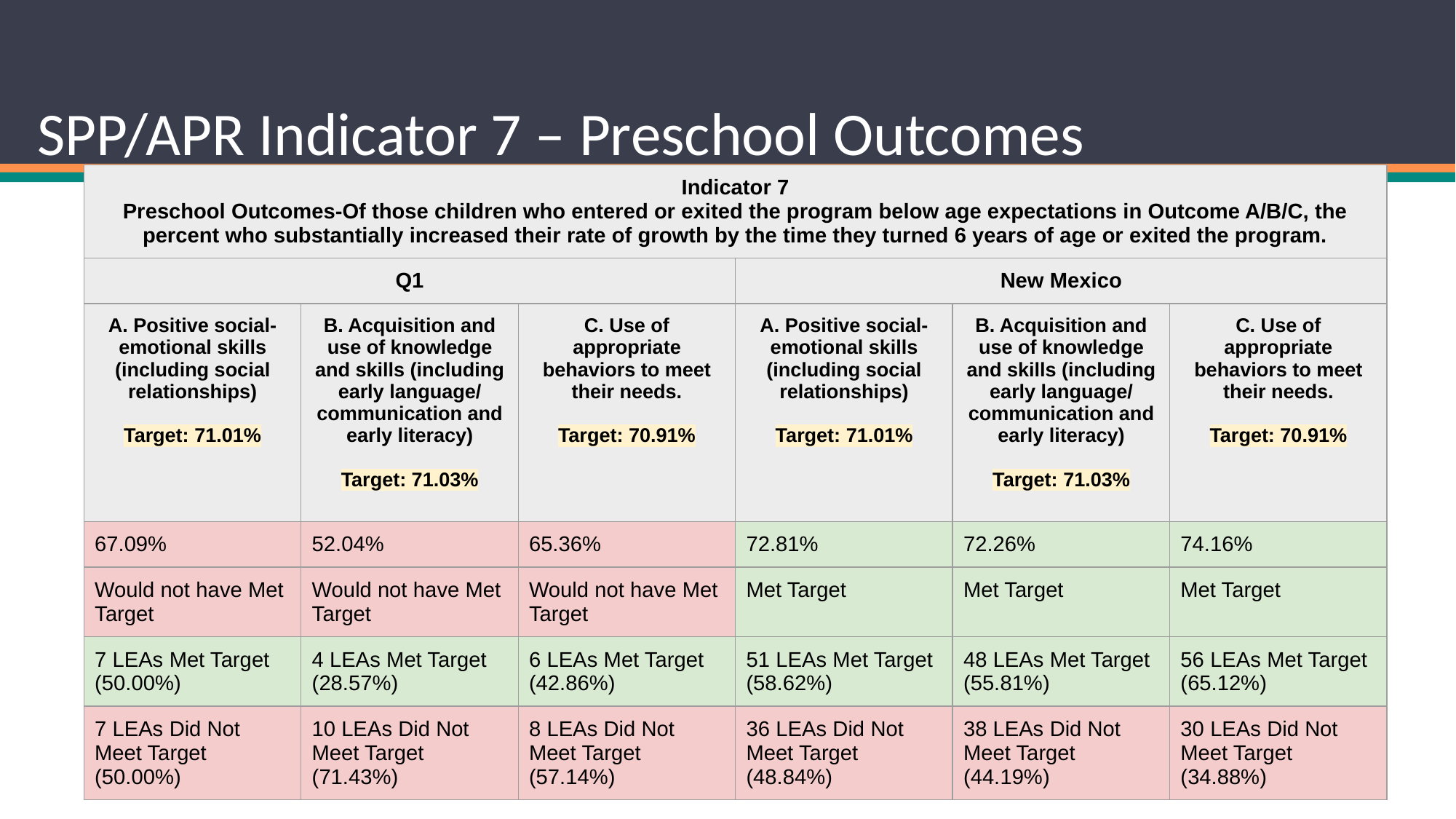

# SPP/APR Indicator 7 – Preschool Outcomes
| Indicator 7 Preschool Outcomes-Of those children who entered or exited the program below age expectations in Outcome A/B/C, the percent who substantially increased their rate of growth by the time they turned 6 years of age or exited the program. |  |  |  |  |  |
| --- | --- | --- | --- | --- | --- |
| Q1 |  |  | New Mexico |  |  |
| A. Positive social-emotional skills (including social relationships) Target: 71.01% | B. Acquisition and use of knowledge and skills (including early language/ communication and early literacy) Target: 71.03% | C. Use of appropriate behaviors to meet their needs. Target: 70.91% | A. Positive social-emotional skills (including social relationships) Target: 71.01% | B. Acquisition and use of knowledge and skills (including early language/ communication and early literacy) Target: 71.03% | C. Use of appropriate behaviors to meet their needs. Target: 70.91% |
| 67.09% | 52.04% | 65.36% | 72.81% | 72.26% | 74.16% |
| Would not have Met Target | Would not have Met Target | Would not have Met Target | Met Target | Met Target | Met Target |
| 7 LEAs Met Target (50.00%) | 4 LEAs Met Target (28.57%) | 6 LEAs Met Target (42.86%) | 51 LEAs Met Target (58.62%) | 48 LEAs Met Target (55.81%) | 56 LEAs Met Target (65.12%) |
| 7 LEAs Did Not Meet Target (50.00%) | 10 LEAs Did Not Meet Target (71.43%) | 8 LEAs Did Not Meet Target (57.14%) | 36 LEAs Did Not Meet Target (48.84%) | 38 LEAs Did Not Meet Target (44.19%) | 30 LEAs Did Not Meet Target (34.88%) |
Investing for tomorrow, delivering today.
53